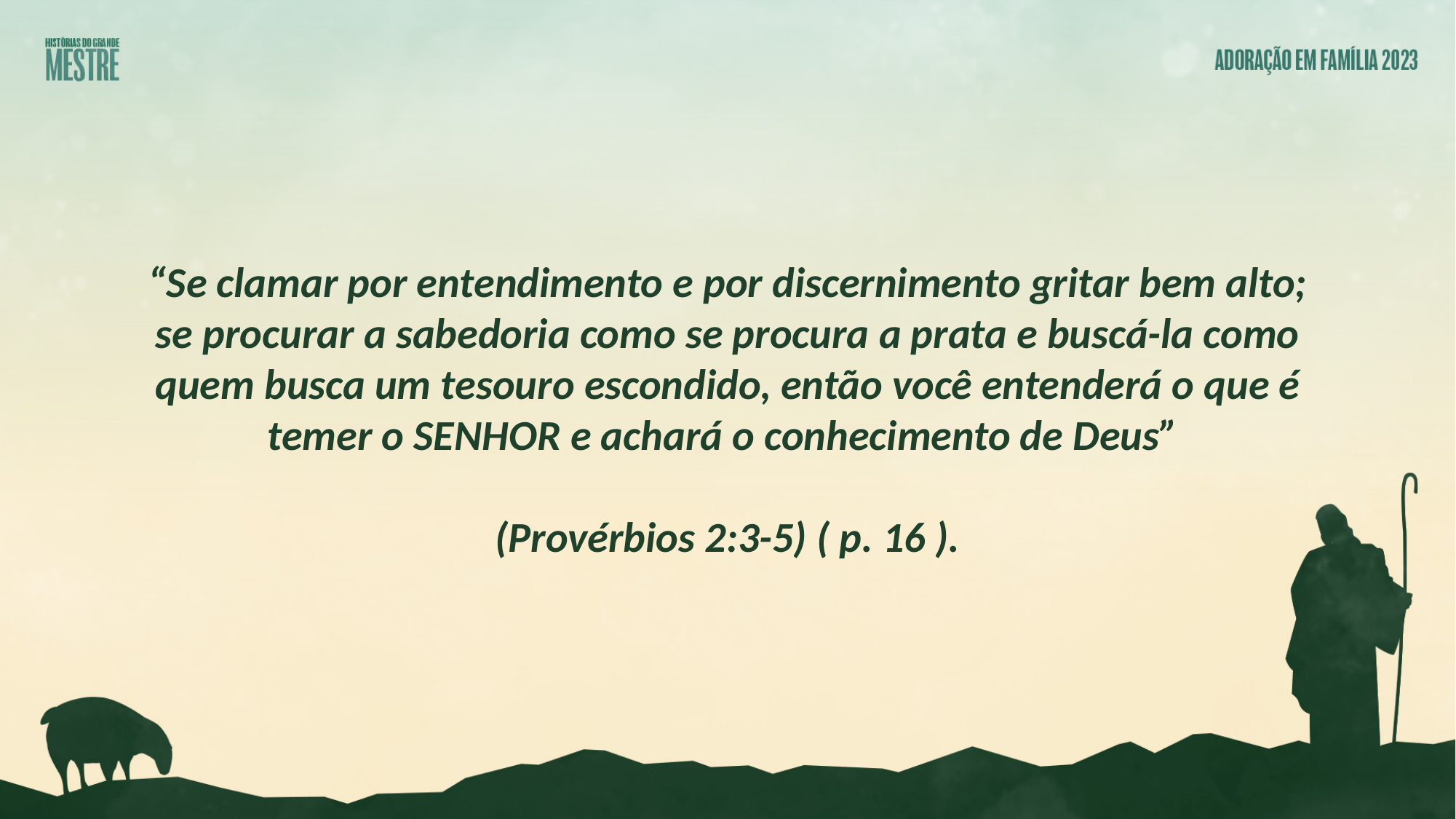

“Se clamar por entendimento e por discernimento gritar bem alto; se procurar a sabedoria como se procura a prata e buscá-la como quem busca um tesouro escondido, então você entenderá o que é temer o SENHOR e achará o conhecimento de Deus”

(Provérbios 2:3-5) ( p. 16 ).